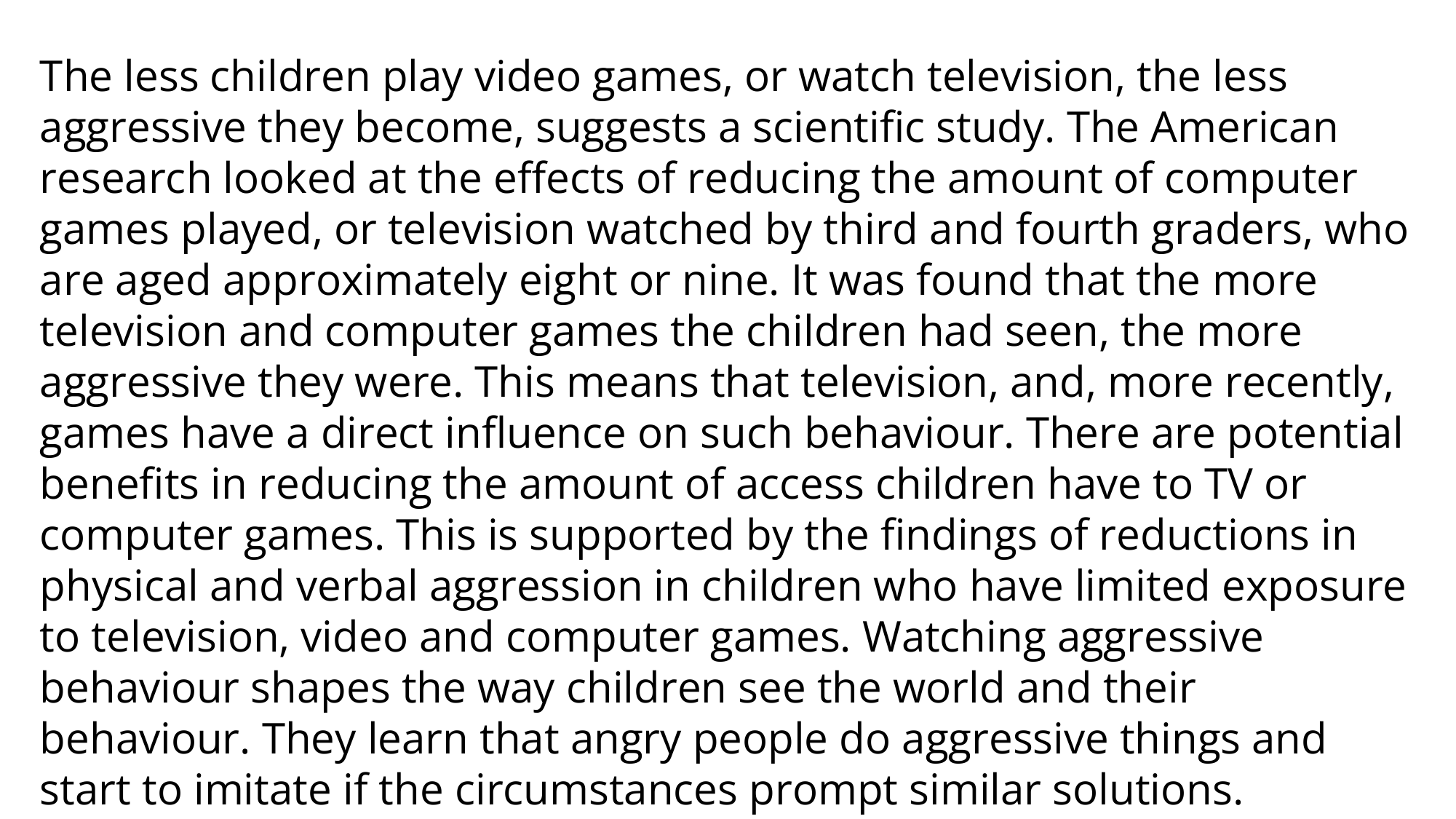

The less children play video games, or watch television, the less aggressive they become, suggests a scientific study. The American research looked at the effects of reducing the amount of computer games played, or television watched by third and fourth graders, who are aged approximately eight or nine. It was found that the more television and computer games the children had seen, the more aggressive they were. This means that television, and, more recently, games have a direct influence on such behaviour. There are potential benefits in reducing the amount of access children have to TV or computer games. This is supported by the findings of reductions in physical and verbal aggression in children who have limited exposure to television, video and computer games. Watching aggressive behaviour shapes the way children see the world and their behaviour. They learn that angry people do aggressive things and start to imitate if the circumstances prompt similar solutions.